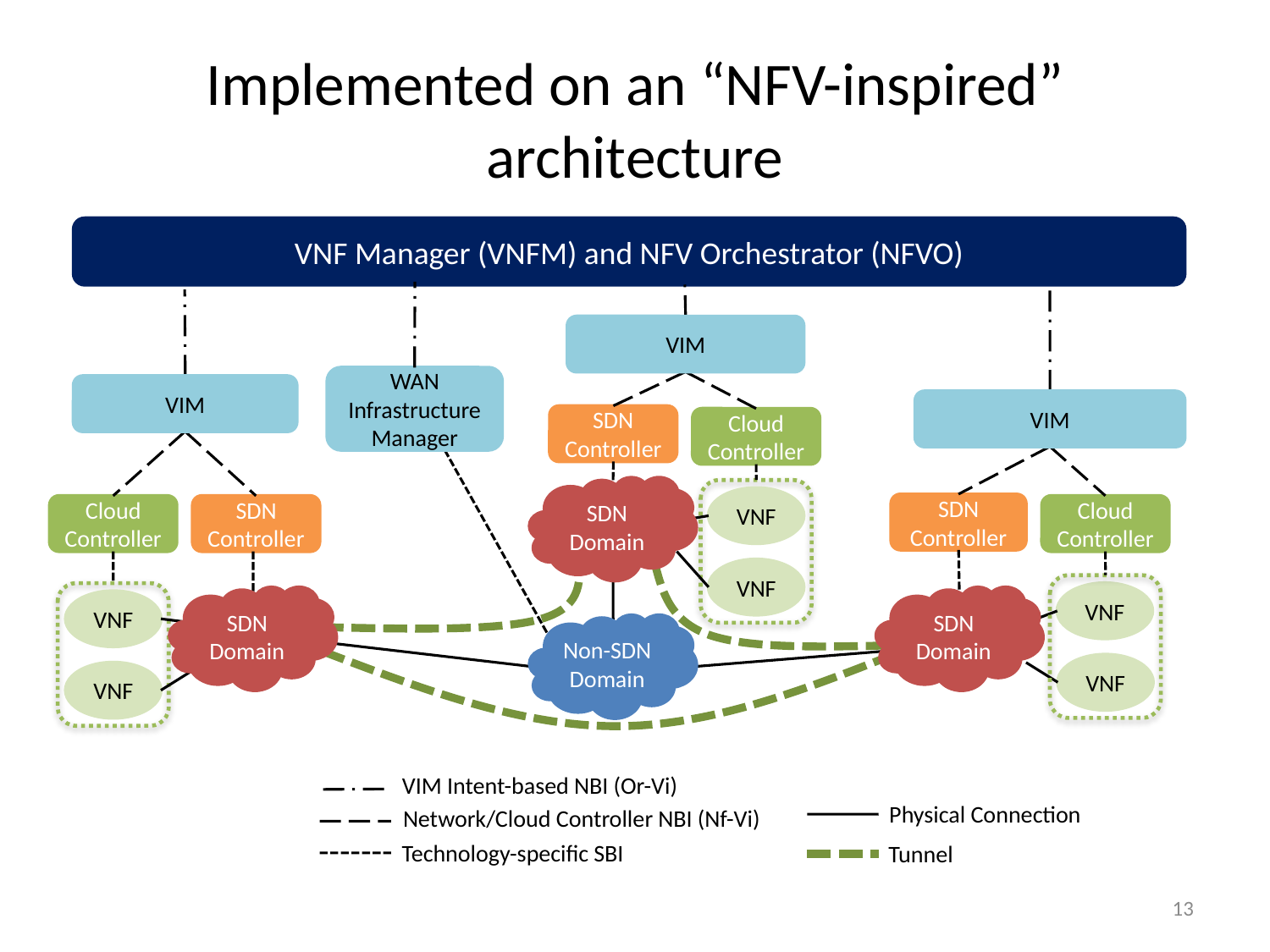

# Implemented on an “NFV-inspired” architecture
VNF Manager (VNFM) and NFV Orchestrator (NFVO)

VIM
WAN Infrastructure Manager

VIM
VIM
SDN Controller
Cloud
Controller

SDN Domain

VNF
SDN Controller
Cloud
Controller
SDN Controller
Cloud
Controller

VNF

VNF
SDN Domain
SDN Domain
VNF

Non-SDN Domain

VNF
VNF

VIM Intent-based NBI (Or-Vi)

Physical Connection
Network/Cloud Controller NBI (Nf-Vi)

Technology-specific SBI
Tunnel

13